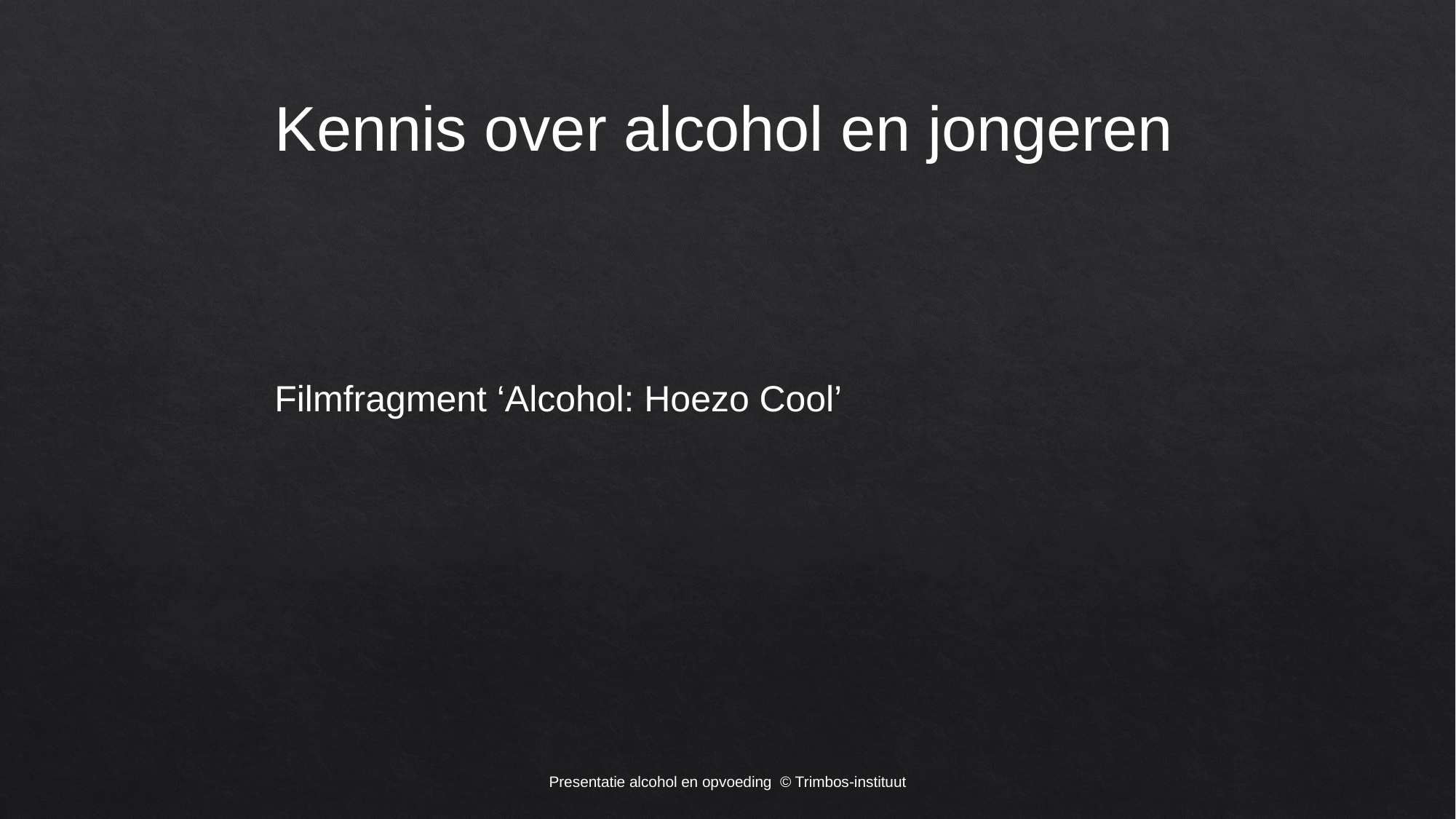

# Kennis over alcohol en jongeren

Filmfragment ‘Alcohol: Hoezo Cool’

Presentatie alcohol en opvoeding  © Trimbos-instituut